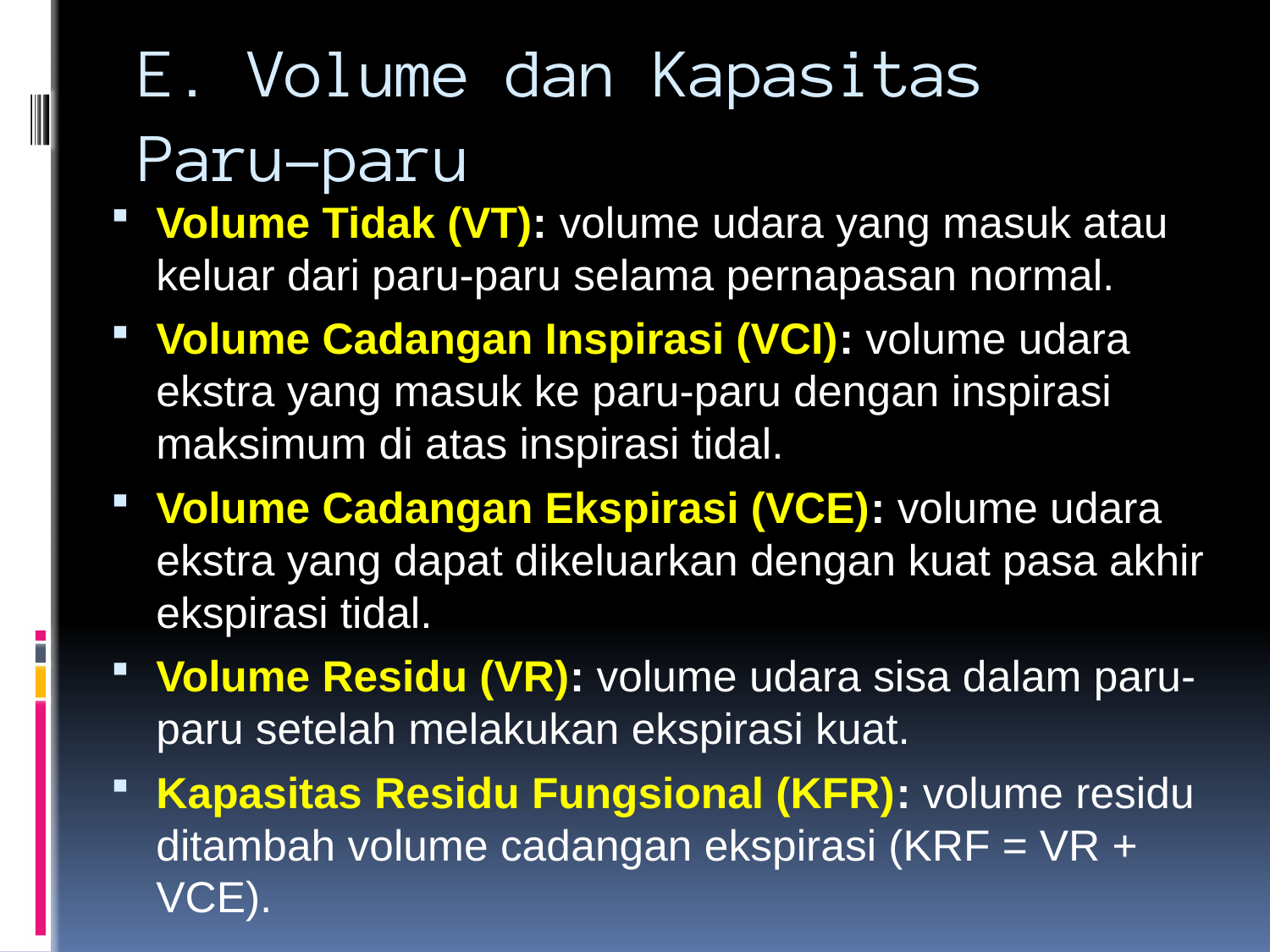

# E. Volume dan Kapasitas Paru-paru
Volume Tidak (VT): volume udara yang masuk atau keluar dari paru-paru selama pernapasan normal.
Volume Cadangan Inspirasi (VCI): volume udara ekstra yang masuk ke paru-paru dengan inspirasi maksimum di atas inspirasi tidal.
Volume Cadangan Ekspirasi (VCE): volume udara ekstra yang dapat dikeluarkan dengan kuat pasa akhir ekspirasi tidal.
Volume Residu (VR): volume udara sisa dalam paru-paru setelah melakukan ekspirasi kuat.
Kapasitas Residu Fungsional (KFR): volume residu ditambah volume cadangan ekspirasi (KRF = VR + VCE).